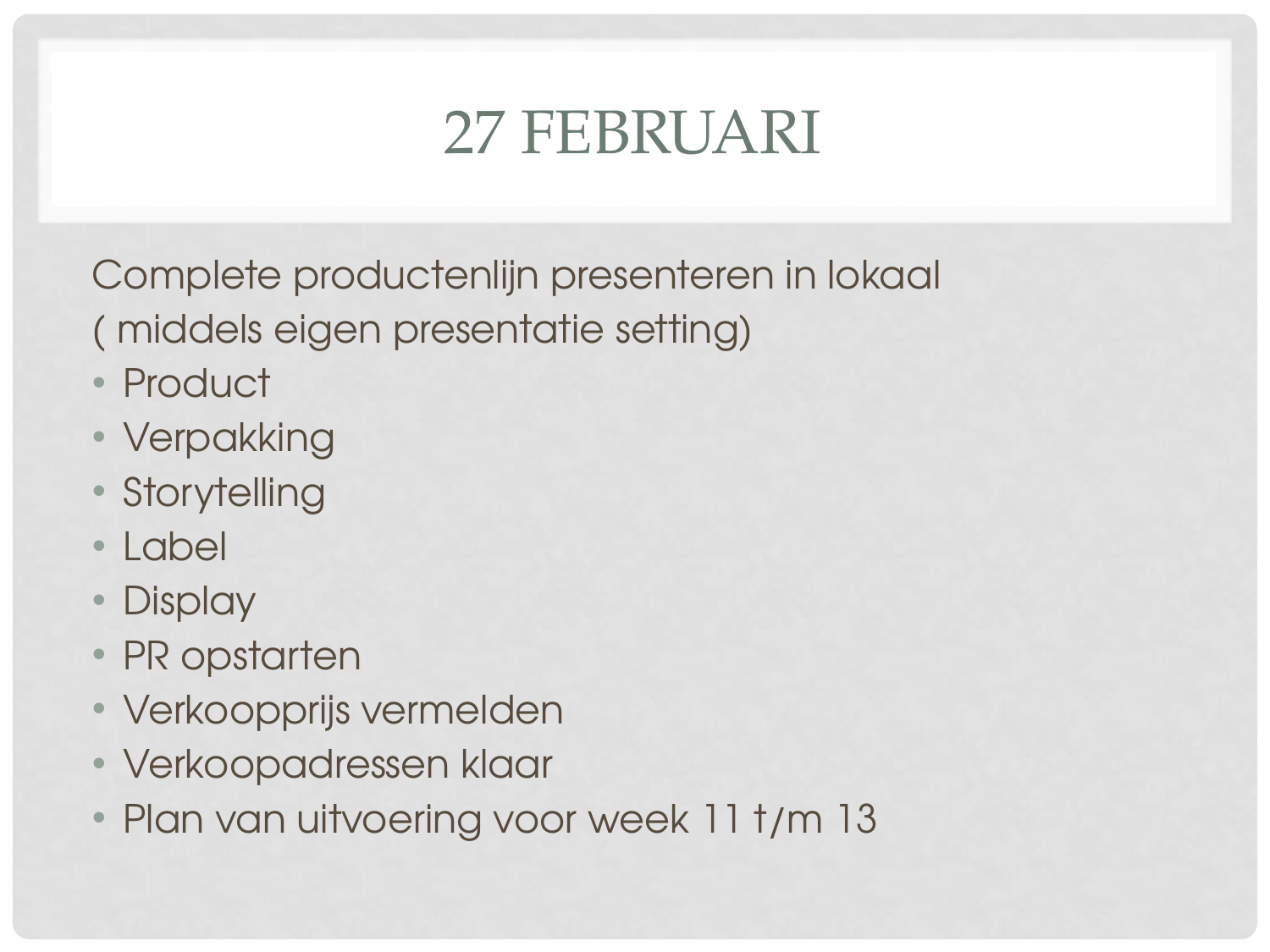

# 27 februari
Complete productenlijn presenteren in lokaal
( middels eigen presentatie setting)
Product
Verpakking
Storytelling
Label
Display
PR opstarten
Verkoopprijs vermelden
Verkoopadressen klaar
Plan van uitvoering voor week 11 t/m 13